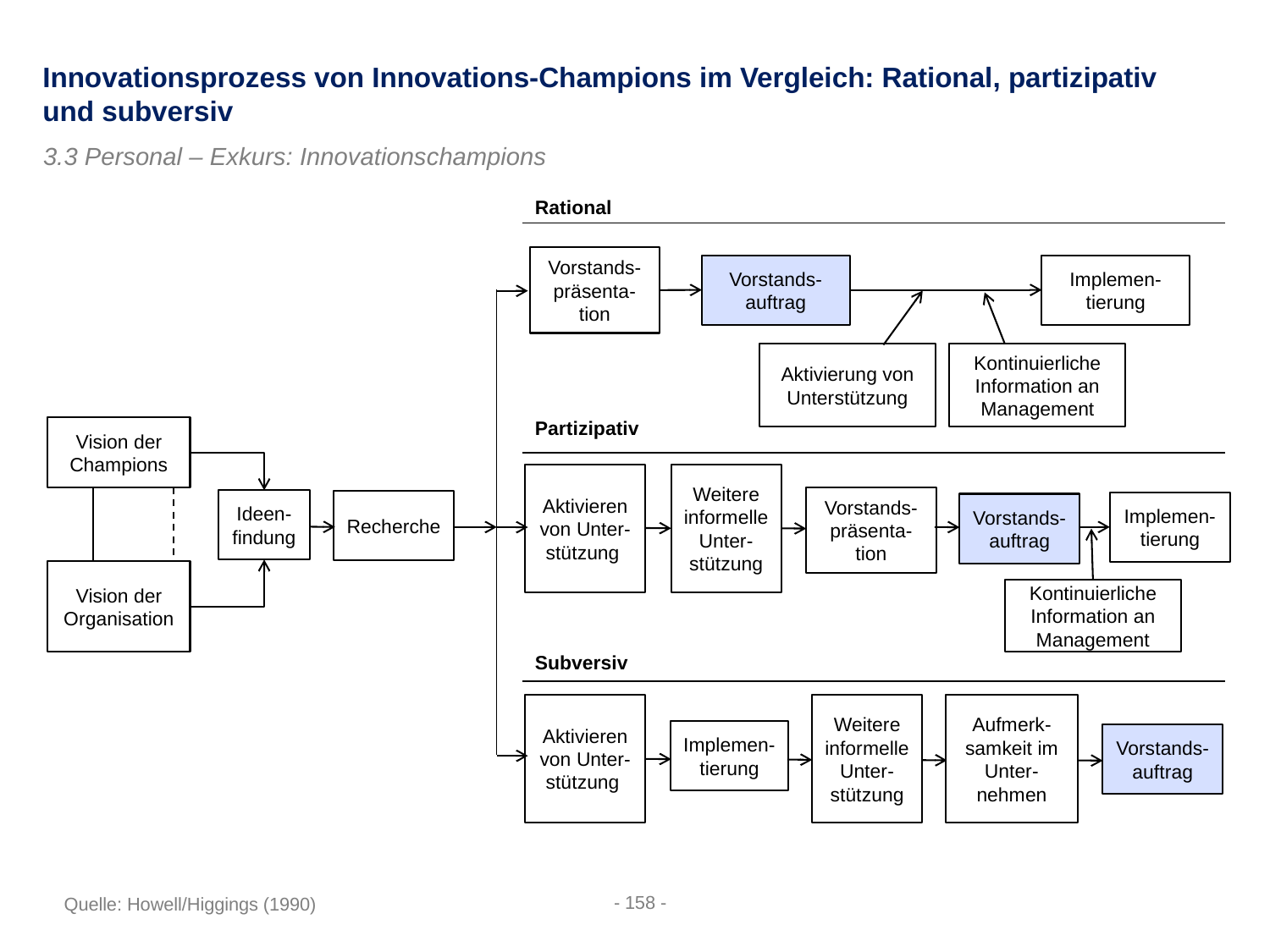

Innovationsprozess von Innovations-Champions im Vergleich: Rational, partizipativ und subversiv
3.3 Personal – Exkurs: Innovationschampions
Rational
Vorstands-
präsenta-tion
Vorstands-auftrag
Implemen-tierung
Aktivierung von Unterstützung
Kontinuierliche Information an Management
Partizipativ
Vision der Champions
Aktivieren von Unter-stützung
Weitere informelle Unter-stützung
Vorstands-
präsenta-tion
Ideen-
findung
Recherche
Implemen-tierung
Vorstands-auftrag
Vision der Organisation
Kontinuierliche Information an Management
Subversiv
Aktivieren von Unter-stützung
Aufmerk-samkeit im Unter-nehmen
Weitere informelle Unter-stützung
Implemen-tierung
Vorstands-auftrag
- 158 -
Quelle: Howell/Higgings (1990)